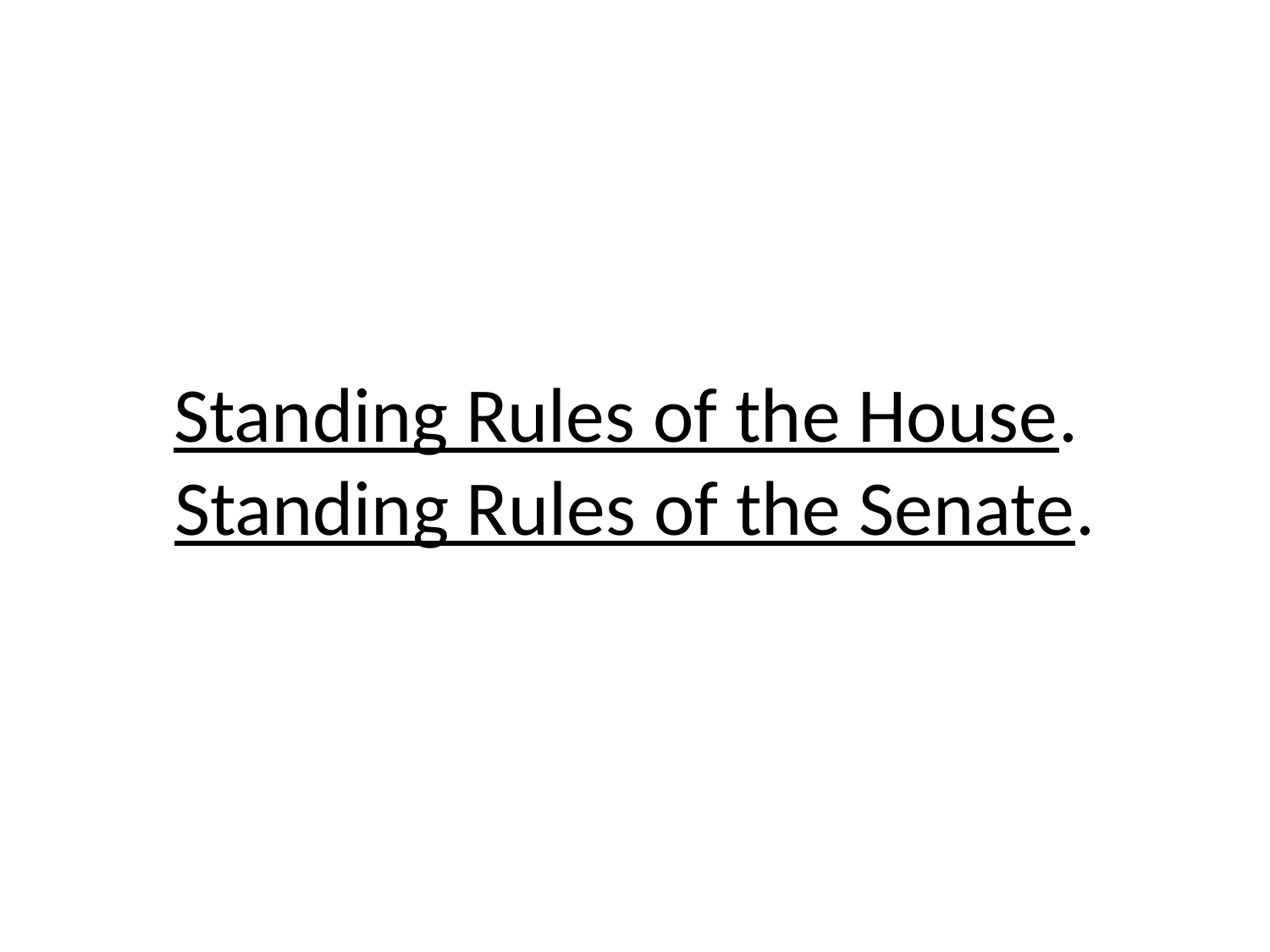

# Standing Rules of the House. Standing Rules of the Senate.